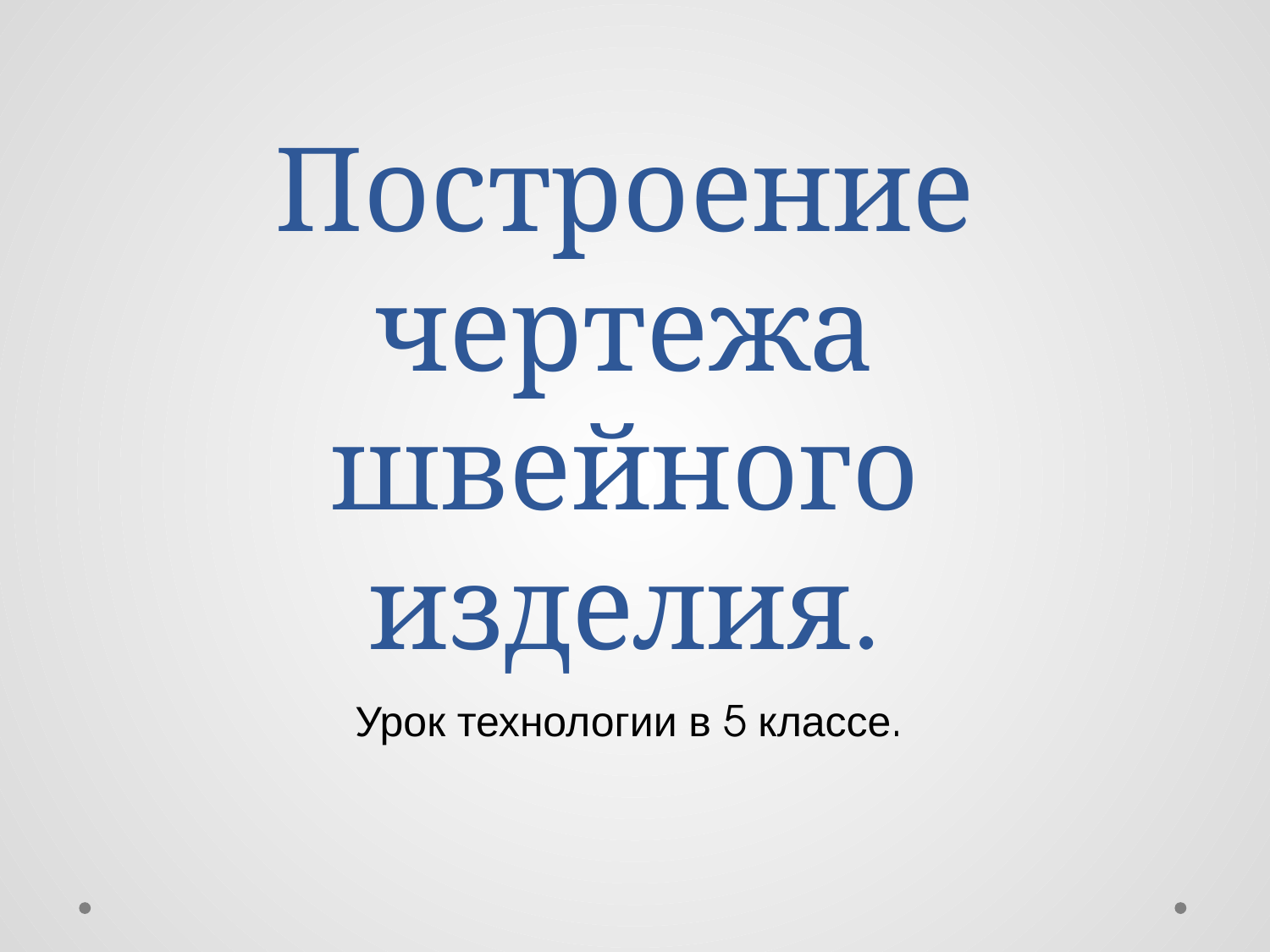

# Построение чертежа швейного изделия.
Урок технологии в 5 классе.